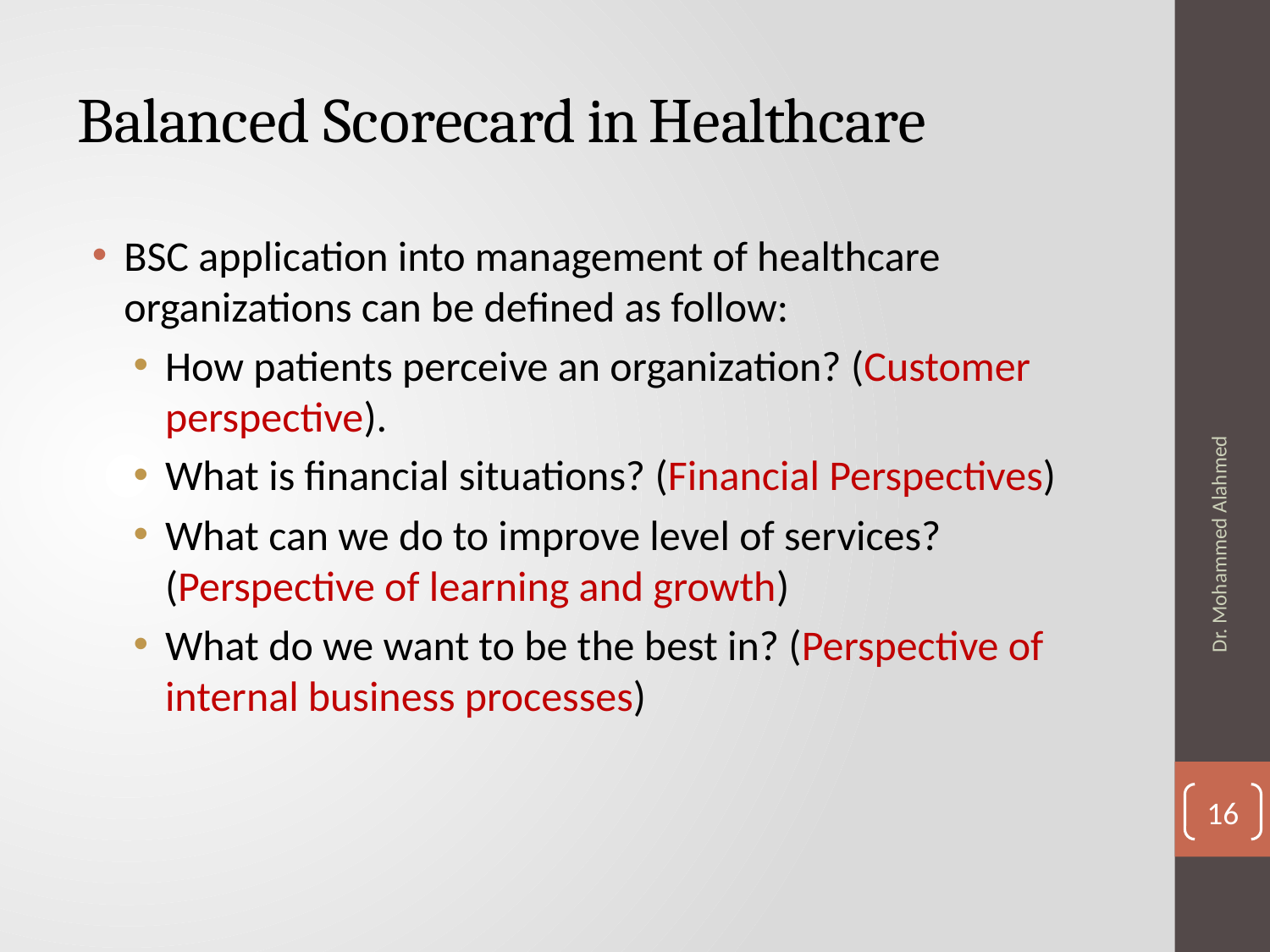

# Balanced Scorecard in Healthcare
BSC application into management of healthcare organizations can be defined as follow:
How patients perceive an organization? (Customer perspective).
What is financial situations? (Financial Perspectives)
What can we do to improve level of services? (Perspective of learning and growth)
What do we want to be the best in? (Perspective of internal business processes)
Dr. Mohammed Alahmed
16